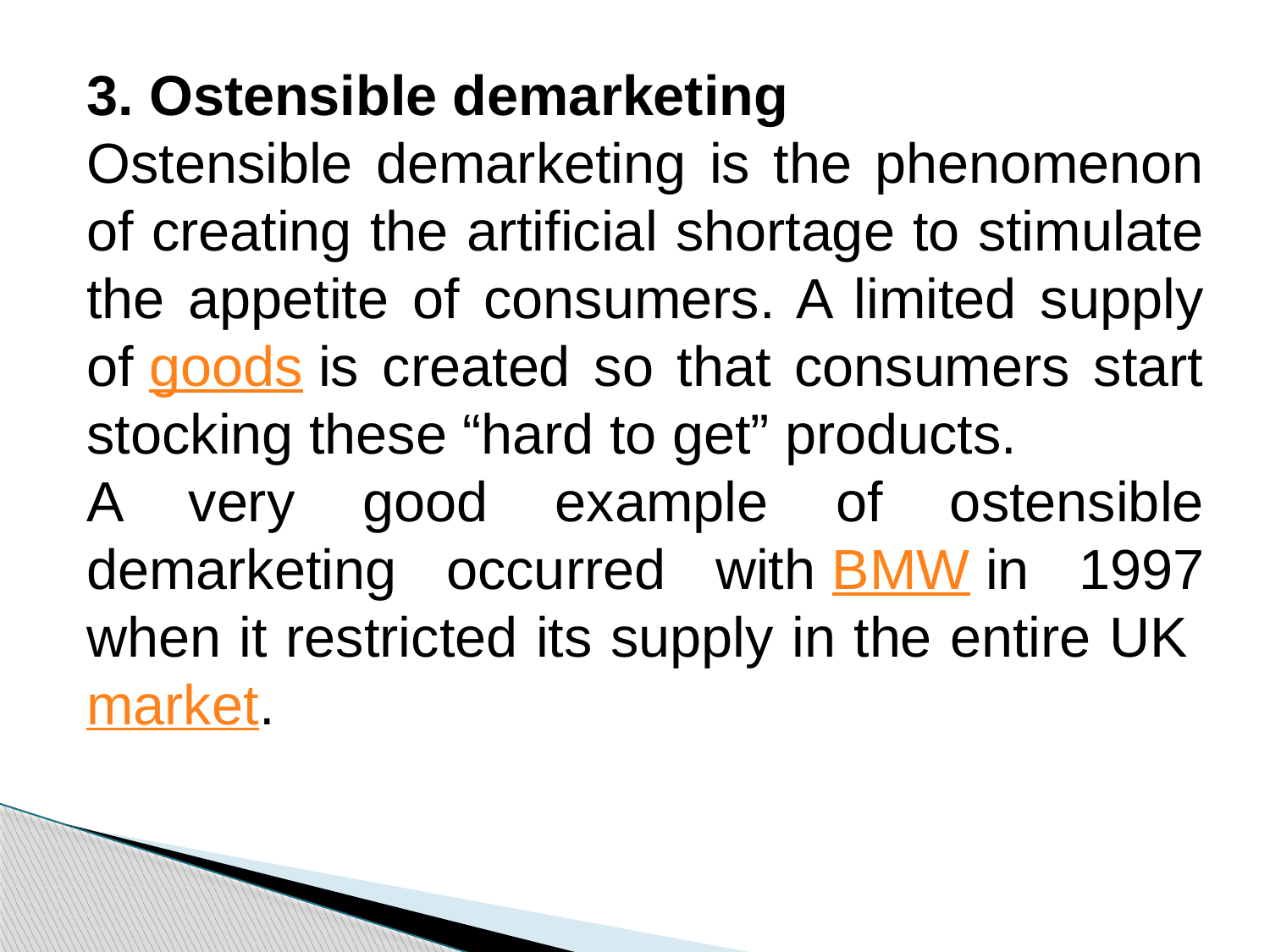

3. Ostensible demarketing
Ostensible demarketing is the phenomenon of creating the artificial shortage to stimulate the appetite of consumers. A limited supply of goods is created so that consumers start stocking these “hard to get” products.
A very good example of ostensible demarketing occurred with BMW in 1997 when it restricted its supply in the entire UK market.